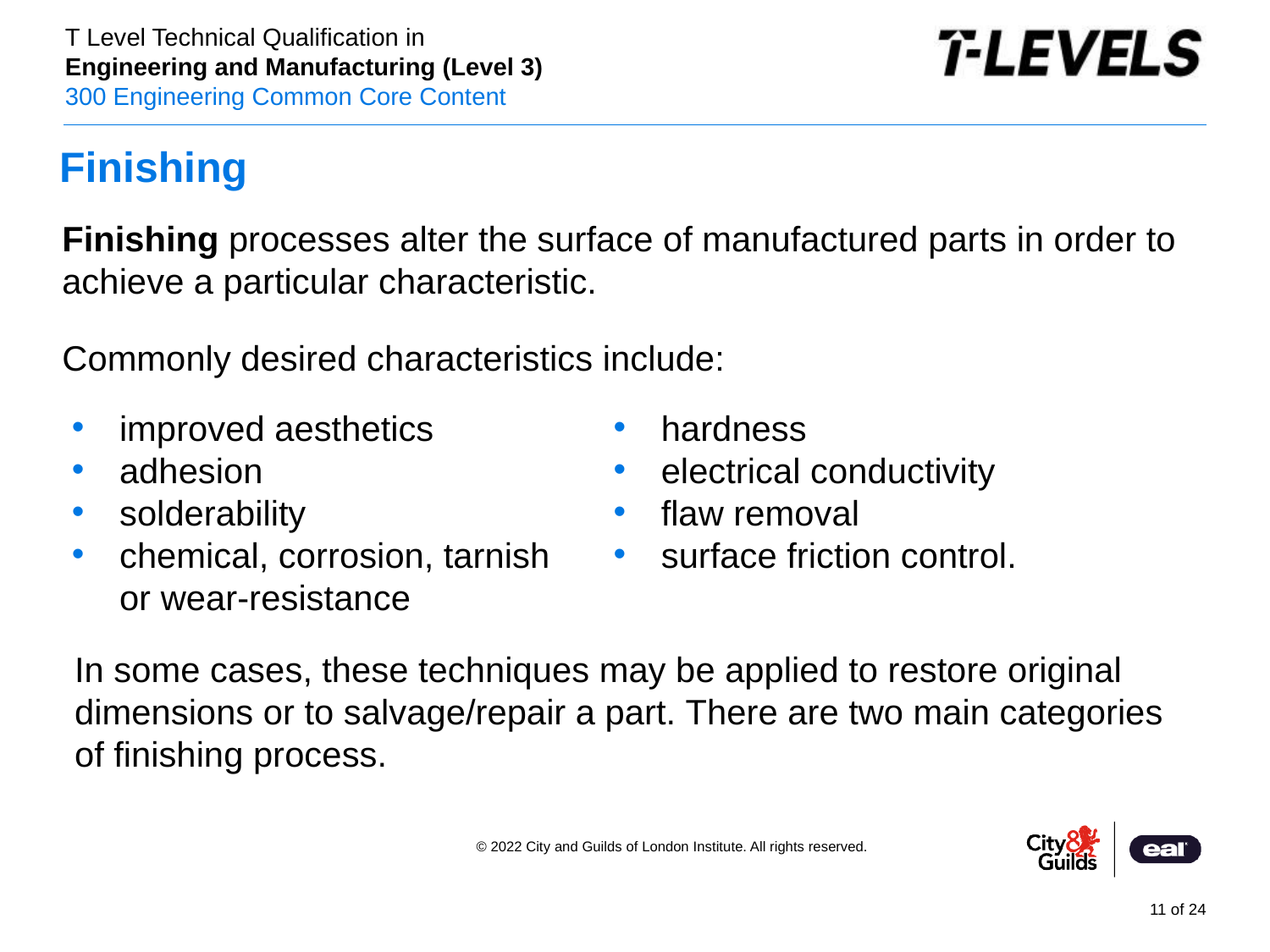

# Finishing
Finishing processes alter the surface of manufactured parts in order to achieve a particular characteristic.
Commonly desired characteristics include:
improved aesthetics
adhesion
solderability
chemical, corrosion, tarnish
or wear-resistance

hardness
electrical conductivity
flaw removal
surface friction control.
In some cases, these techniques may be applied to restore original dimensions or to salvage/repair a part. There are two main categories of finishing process.